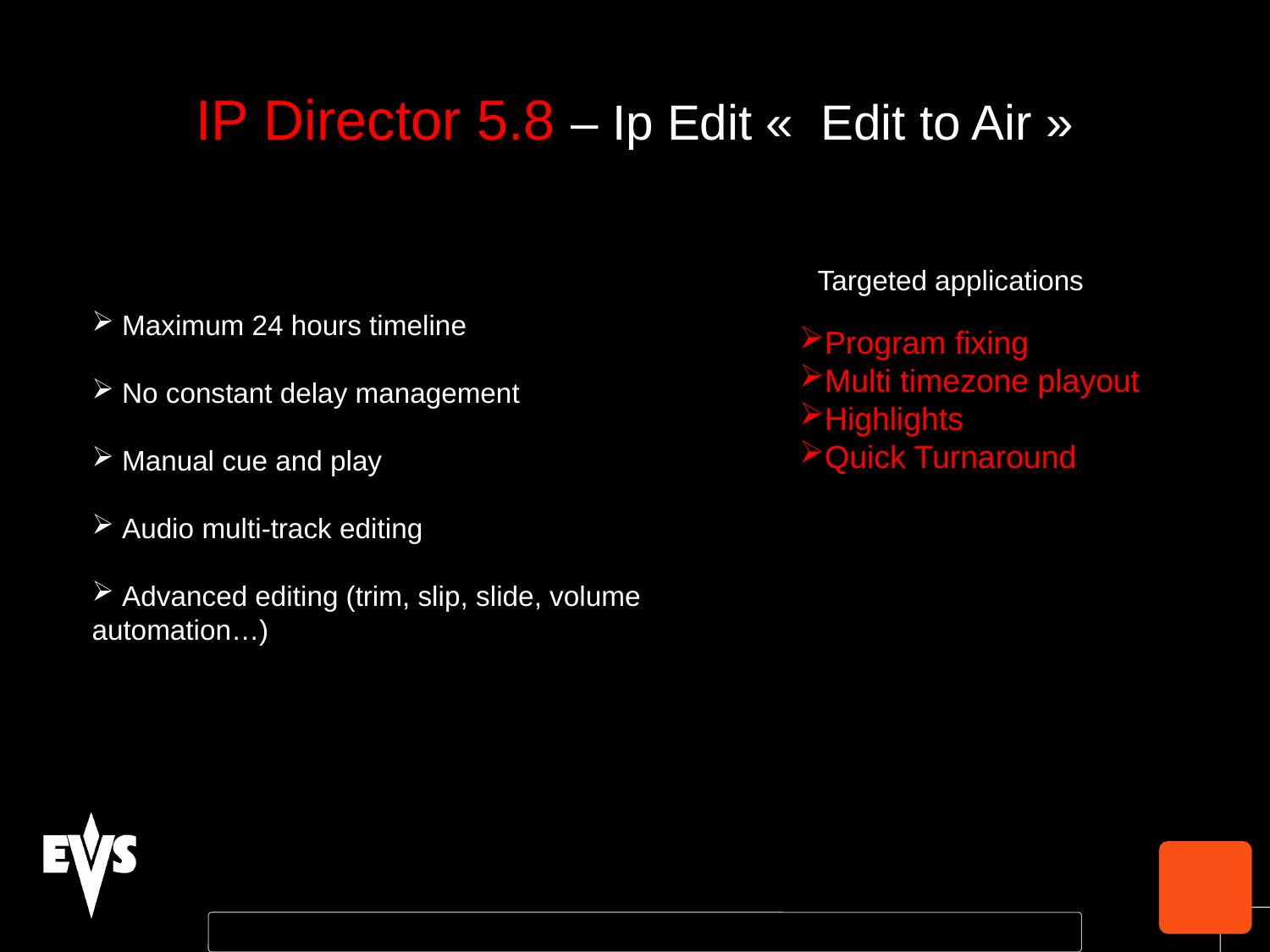

# IP Director 5.8 – Ip Edit «  Edit to Air »
Targeted applications

 Maximum 24 hours timeline

 No constant delay management

 Manual cue and play

 Audio multi-track editing

 Advanced editing (trim, slip, slide, volume automation…)
Program fixing
Multi timezone playout
Highlights
Quick Turnaround